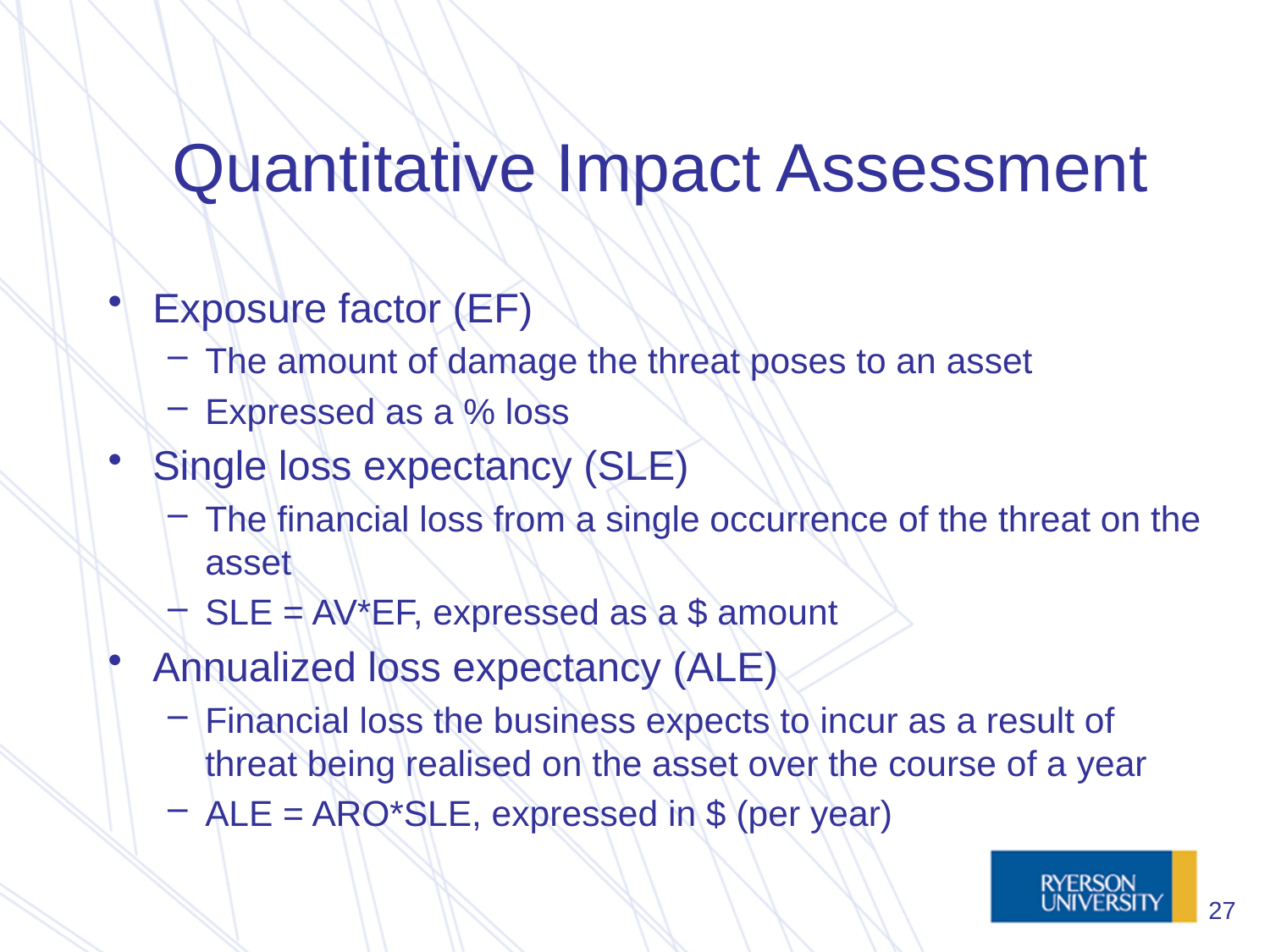

# Quantitative Impact Assessment
Exposure factor (EF)‏
The amount of damage the threat poses to an asset
Expressed as a % loss
Single loss expectancy (SLE)‏
The financial loss from a single occurrence of the threat on the asset
SLE = AV*EF, expressed as a $ amount
Annualized loss expectancy (ALE)‏
Financial loss the business expects to incur as a result of threat being realised on the asset over the course of a year
ALE = ARO*SLE, expressed in $ (per year)‏
27